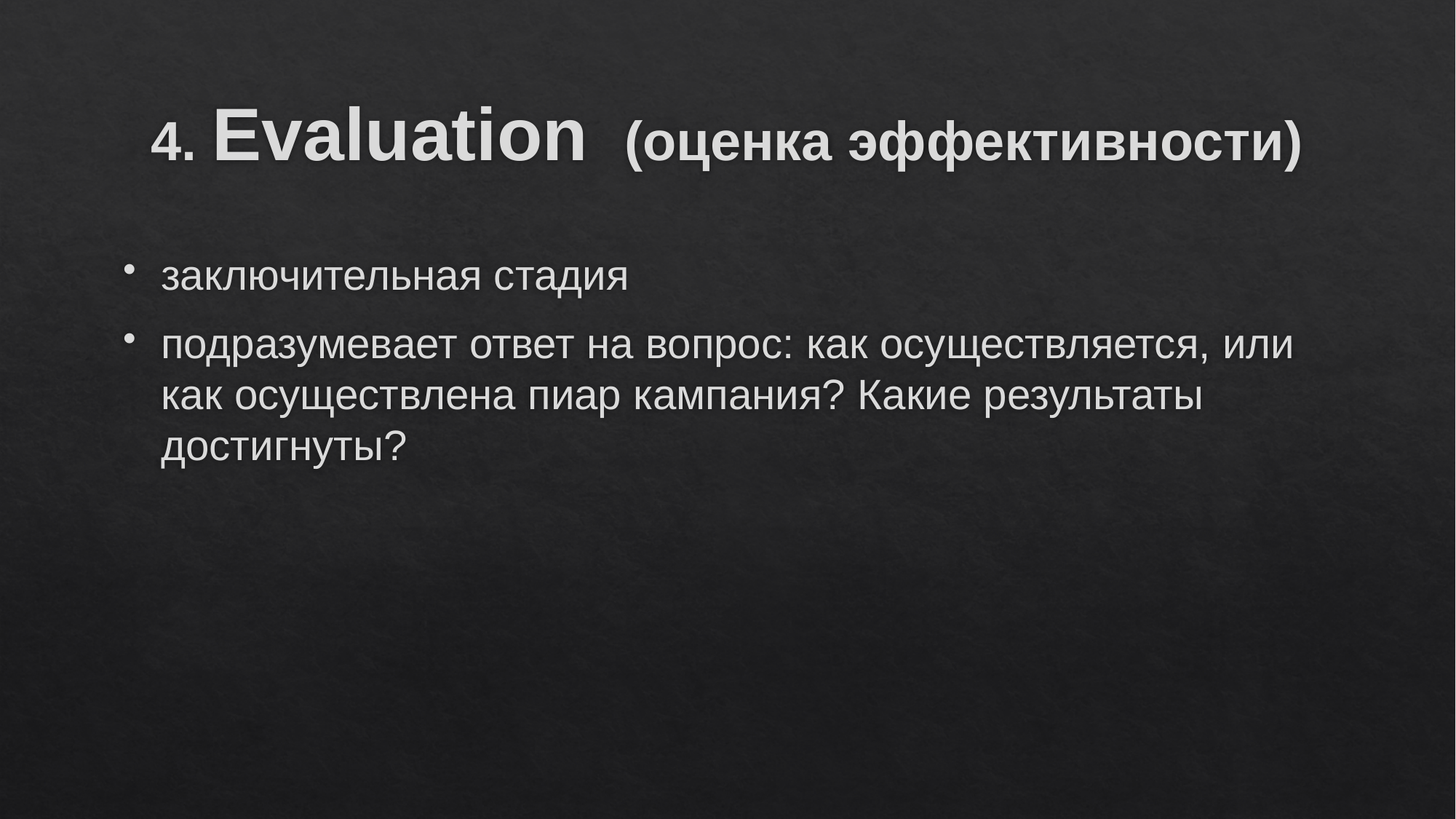

# 4. Evaluation  (оценка эффективности)
заключительная стадия
подразумевает ответ на вопрос: как осуществляется, или как осуществлена пиар кампания? Какие результаты достигнуты?